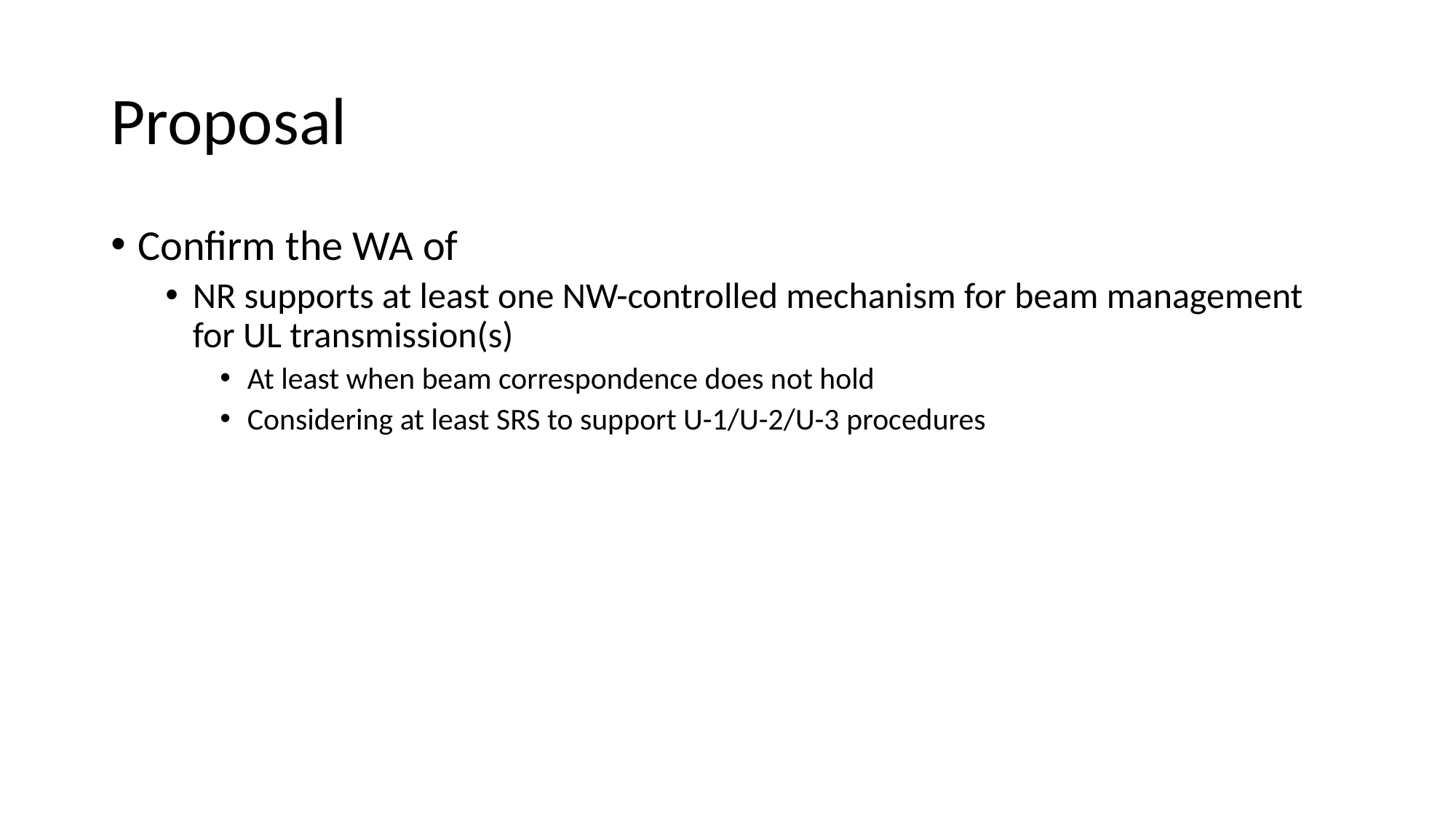

# Proposal
Confirm the WA of
NR supports at least one NW-controlled mechanism for beam management for UL transmission(s)
At least when beam correspondence does not hold
Considering at least SRS to support U-1/U-2/U-3 procedures